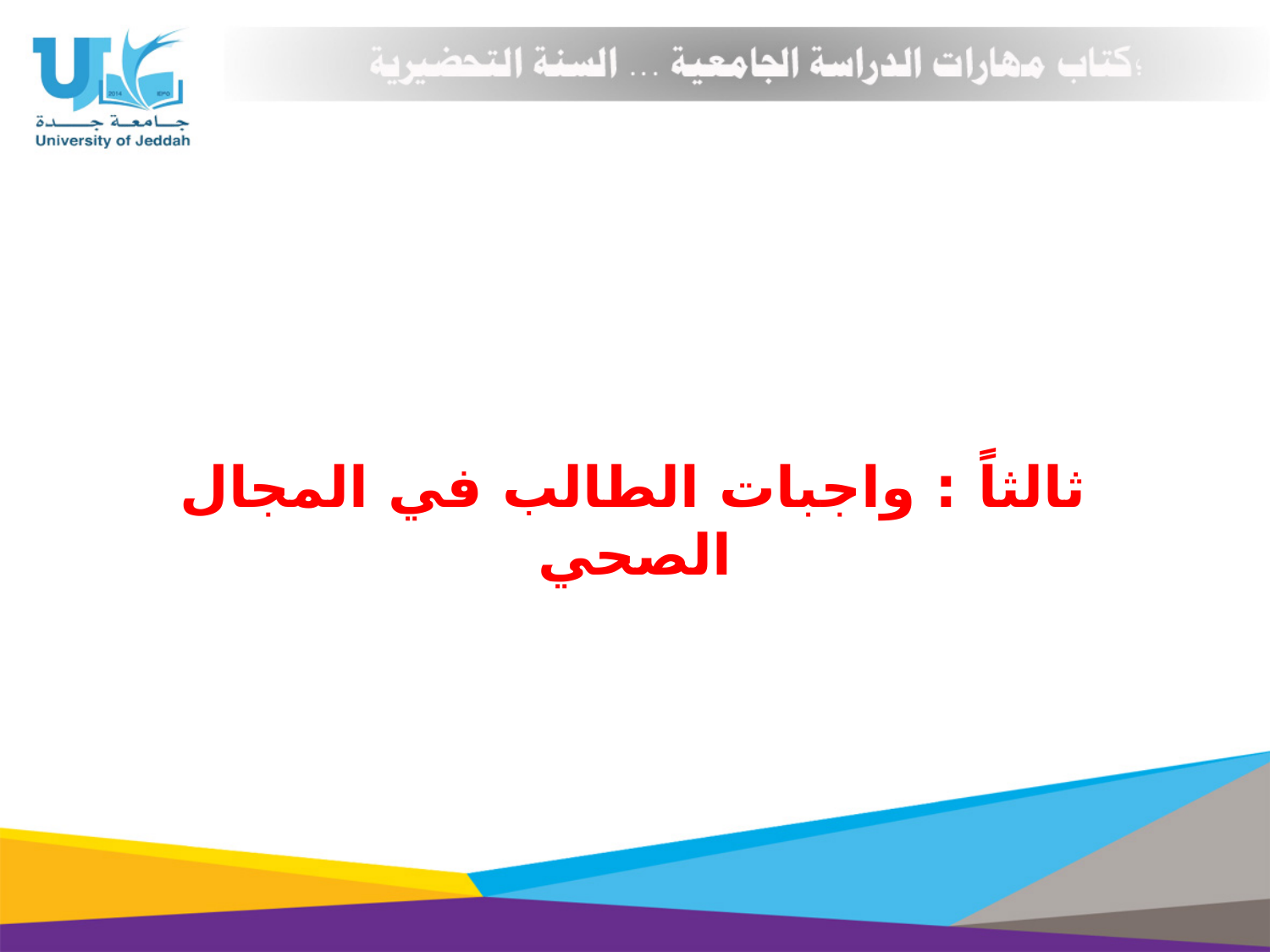

ثالثاً : واجبات الطالب في المجال الصحي